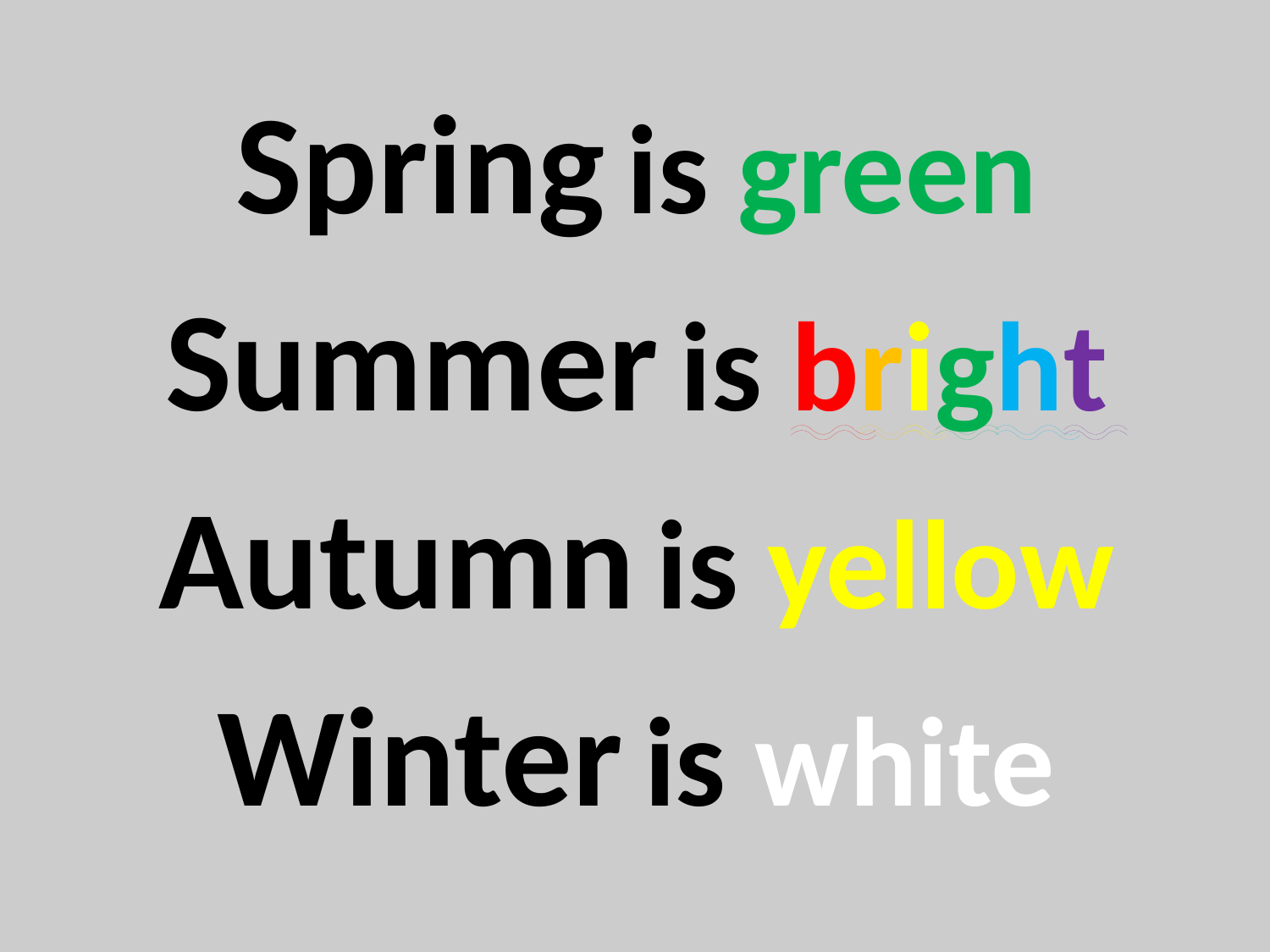

Spring is green
Summer is bright
Autumn is yellow
Winter is white